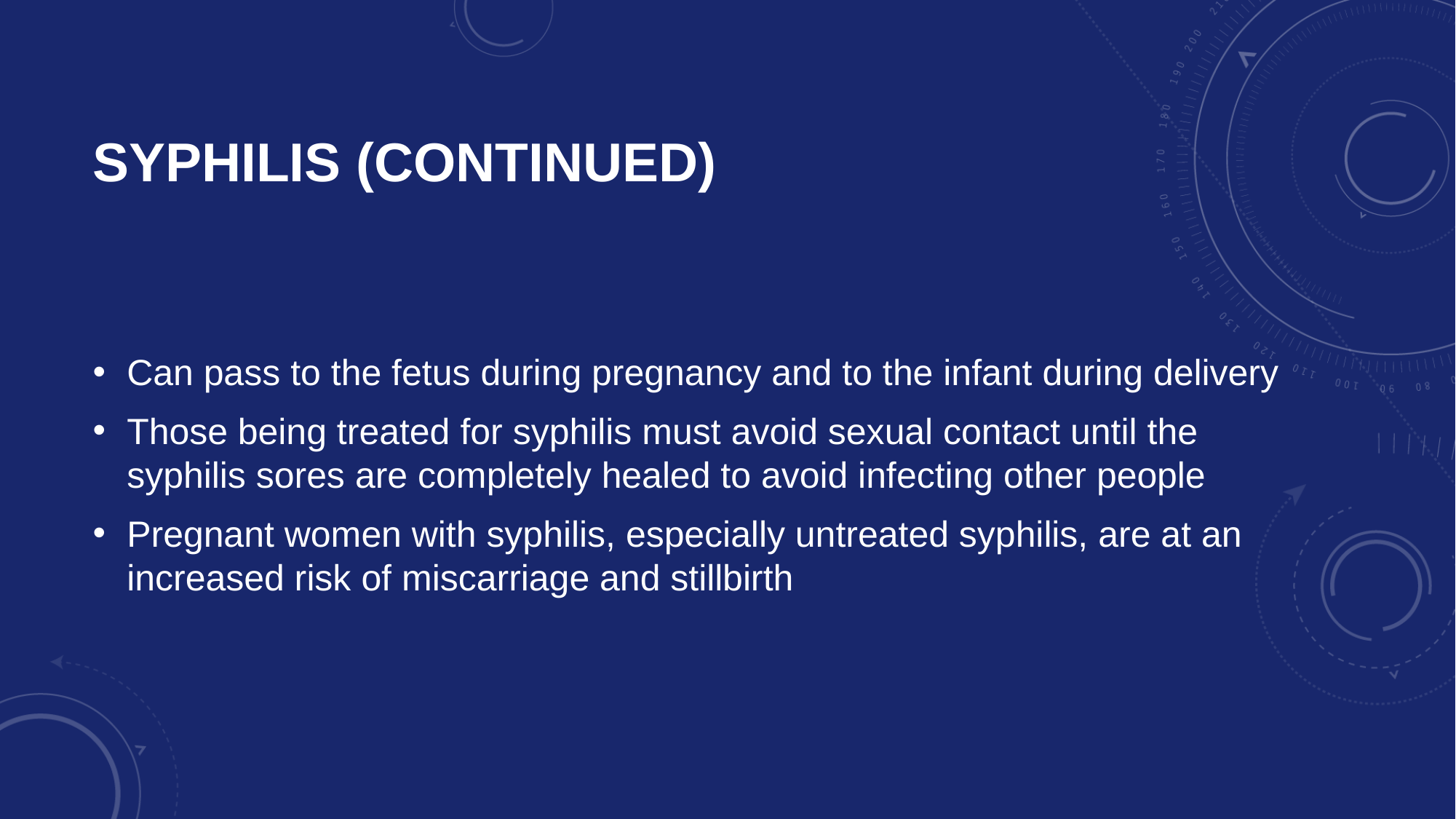

# Syphilis (continued)
Can pass to the fetus during pregnancy and to the infant during delivery
Those being treated for syphilis must avoid sexual contact until the syphilis sores are completely healed to avoid infecting other people
Pregnant women with syphilis, especially untreated syphilis, are at an increased risk of miscarriage and stillbirth